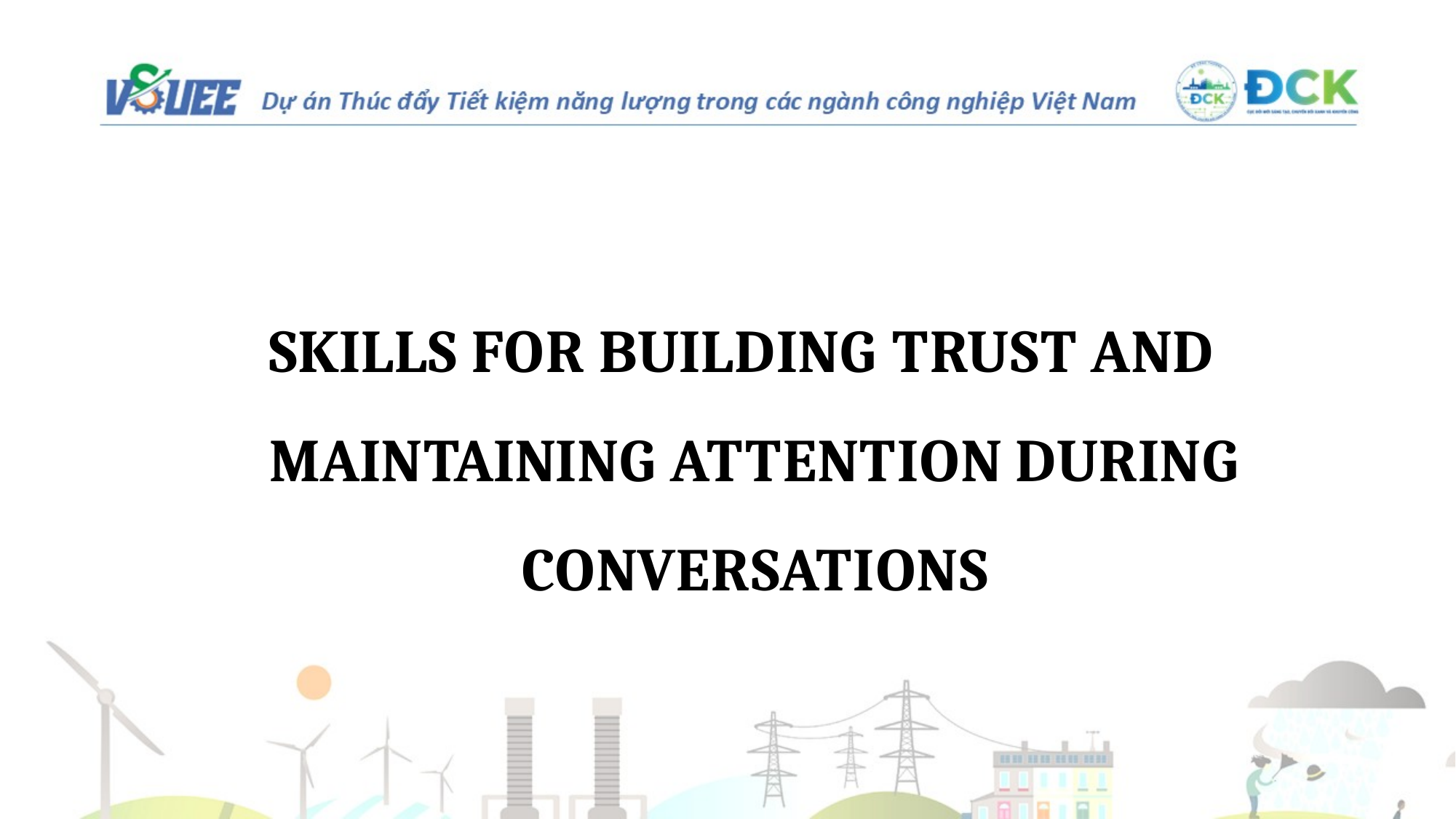

SKILLS FOR BUILDING TRUST AND MAINTAINING ATTENTION DURING CONVERSATIONS